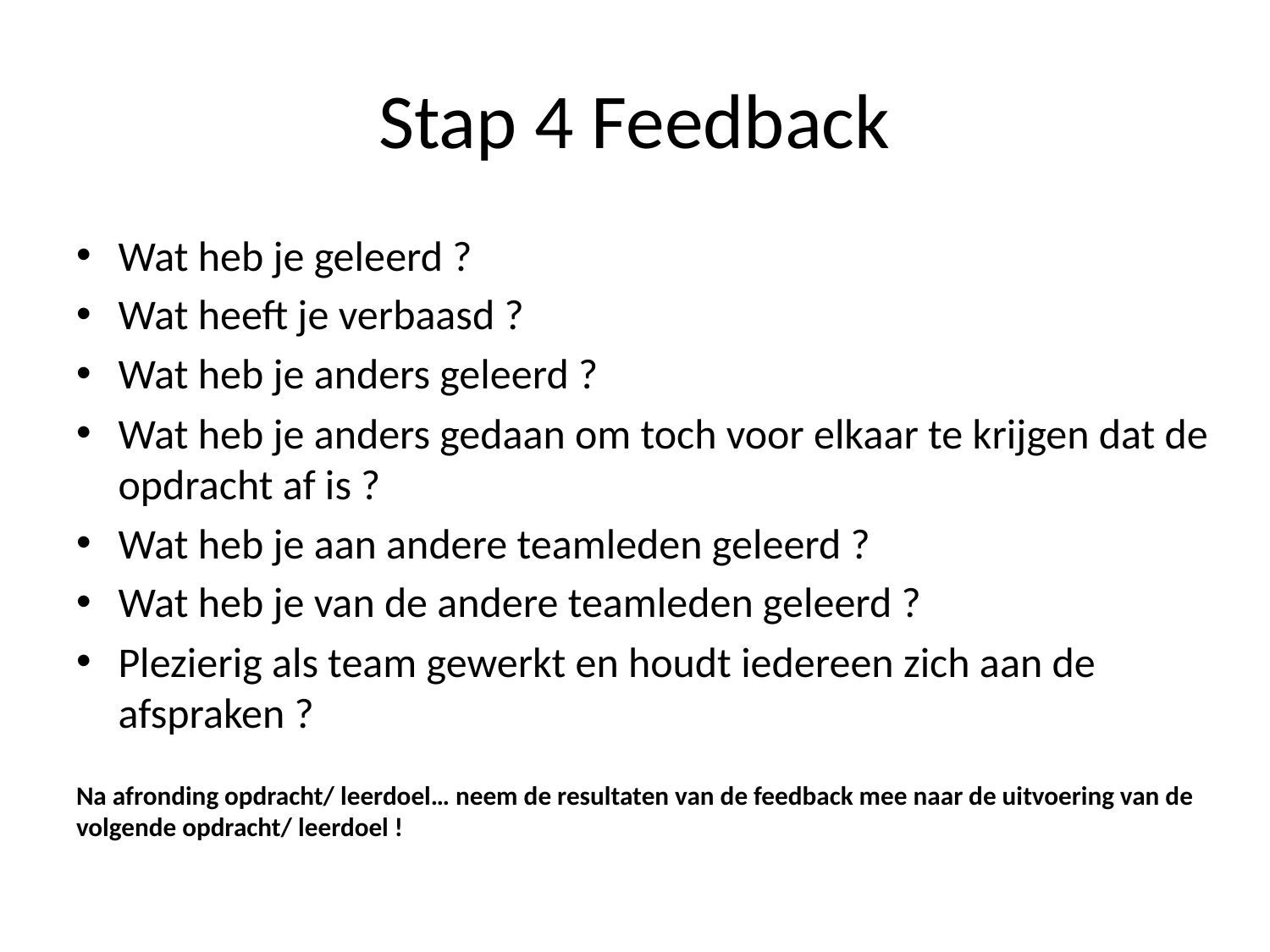

# Stap 4 Feedback
Wat heb je geleerd ?
Wat heeft je verbaasd ?
Wat heb je anders geleerd ?
Wat heb je anders gedaan om toch voor elkaar te krijgen dat de opdracht af is ?
Wat heb je aan andere teamleden geleerd ?
Wat heb je van de andere teamleden geleerd ?
Plezierig als team gewerkt en houdt iedereen zich aan de afspraken ?

Na afronding opdracht/ leerdoel… neem de resultaten van de feedback mee naar de uitvoering van de volgende opdracht/ leerdoel !